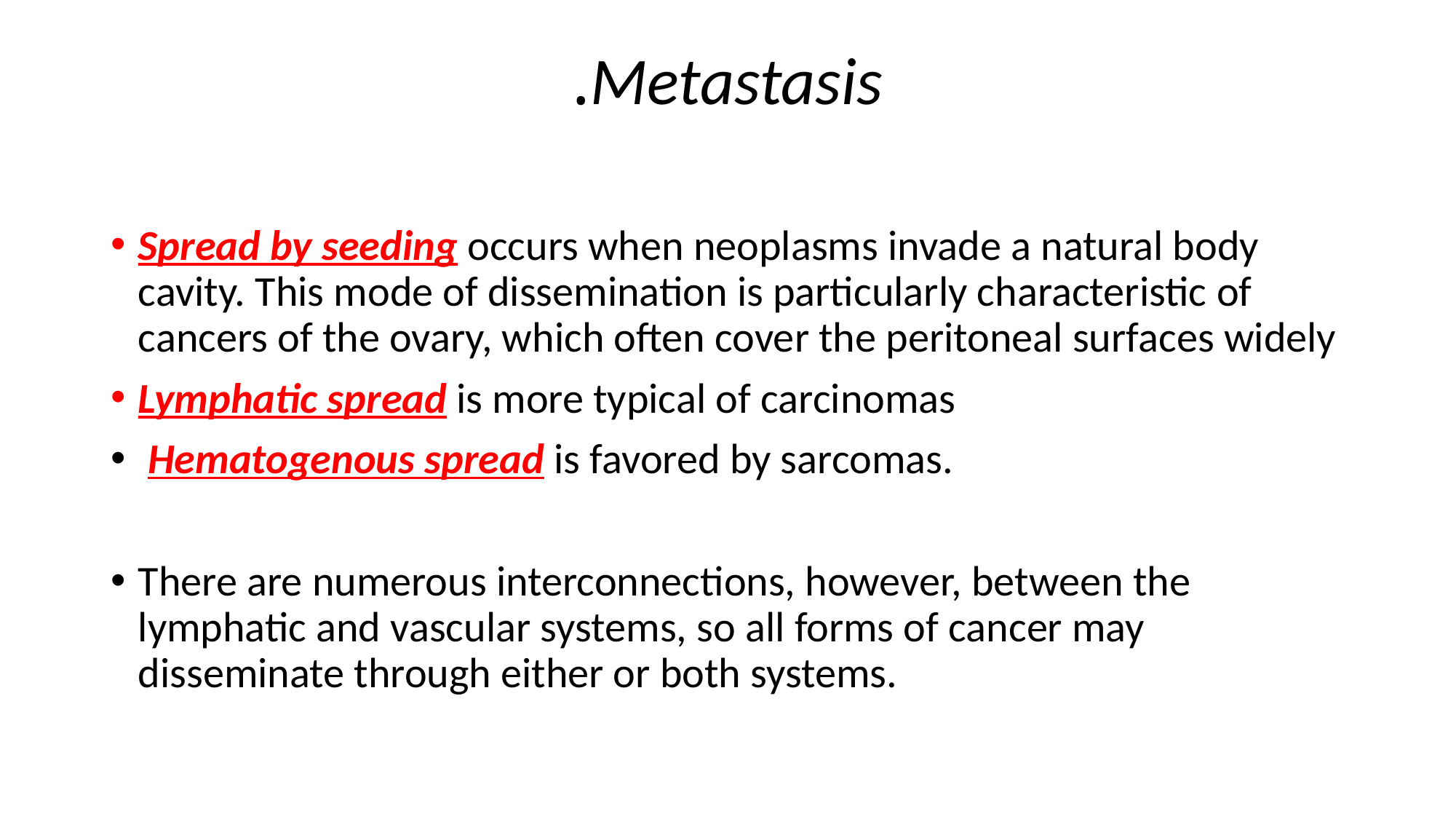

# Metastasis.
Spread by seeding occurs when neoplasms invade a natural body cavity. This mode of dissemination is particularly characteristic of cancers of the ovary, which often cover the peritoneal surfaces widely
Lymphatic spread is more typical of carcinomas
 Hematogenous spread is favored by sarcomas.

There are numerous interconnections, however, between the lymphatic and vascular systems, so all forms of cancer may disseminate through either or both systems.